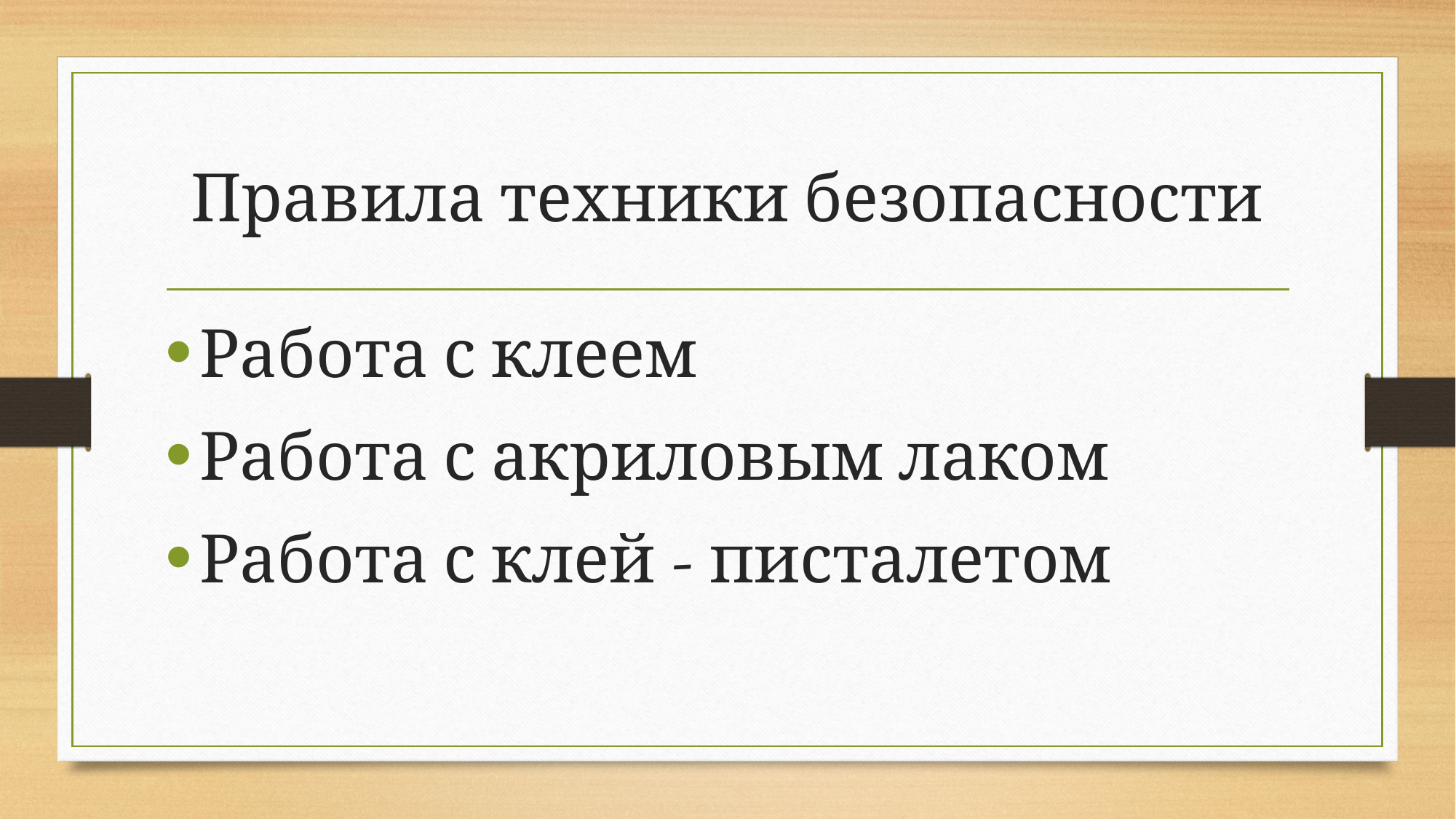

# Правила техники безопасности
Работа с клеем
Работа с акриловым лаком
Работа с клей - писталетом